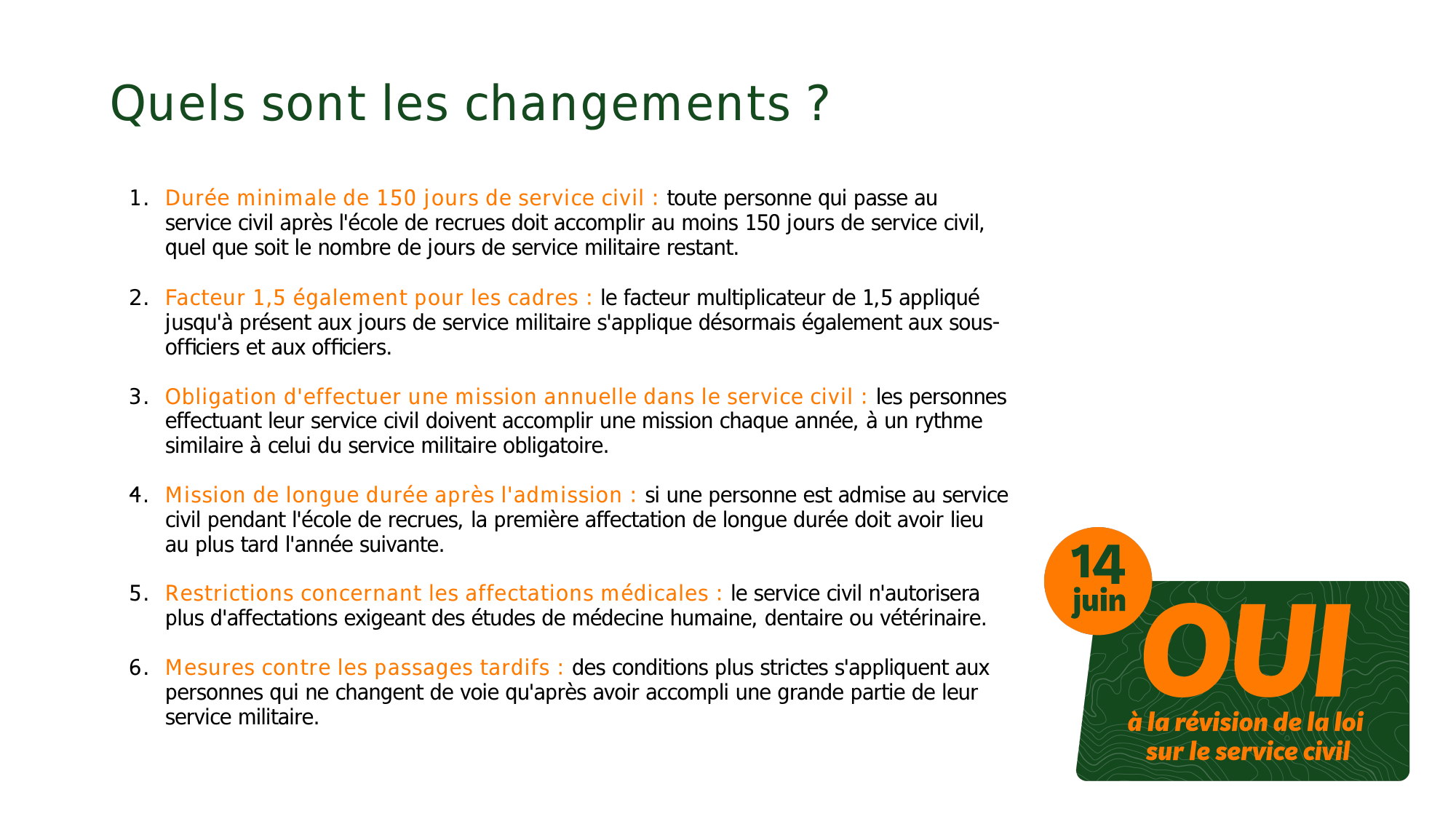

# Quels sont les changements ?
Durée minimale de 150 jours de service civil : toute personne qui passe au service civil après l'école de recrues doit accomplir au moins 150 jours de service civil, quel que soit le nombre de jours de service militaire restant.
Facteur 1,5 également pour les cadres : le facteur multiplicateur de 1,5 appliqué jusqu'à présent aux jours de service militaire s'applique désormais également aux sous-officiers et aux officiers.
Obligation d'effectuer une mission annuelle dans le service civil : les personnes effectuant leur service civil doivent accomplir une mission chaque année, à un rythme similaire à celui du service militaire obligatoire.
Mission de longue durée après l'admission : si une personne est admise au service civil pendant l'école de recrues, la première affectation de longue durée doit avoir lieu au plus tard l'année suivante.
Restrictions concernant les affectations médicales : le service civil n'autorisera plus d'affectations exigeant des études de médecine humaine, dentaire ou vétérinaire.
Mesures contre les passages tardifs : des conditions plus strictes s'appliquent aux personnes qui ne changent de voie qu'après avoir accompli une grande partie de leur service militaire.